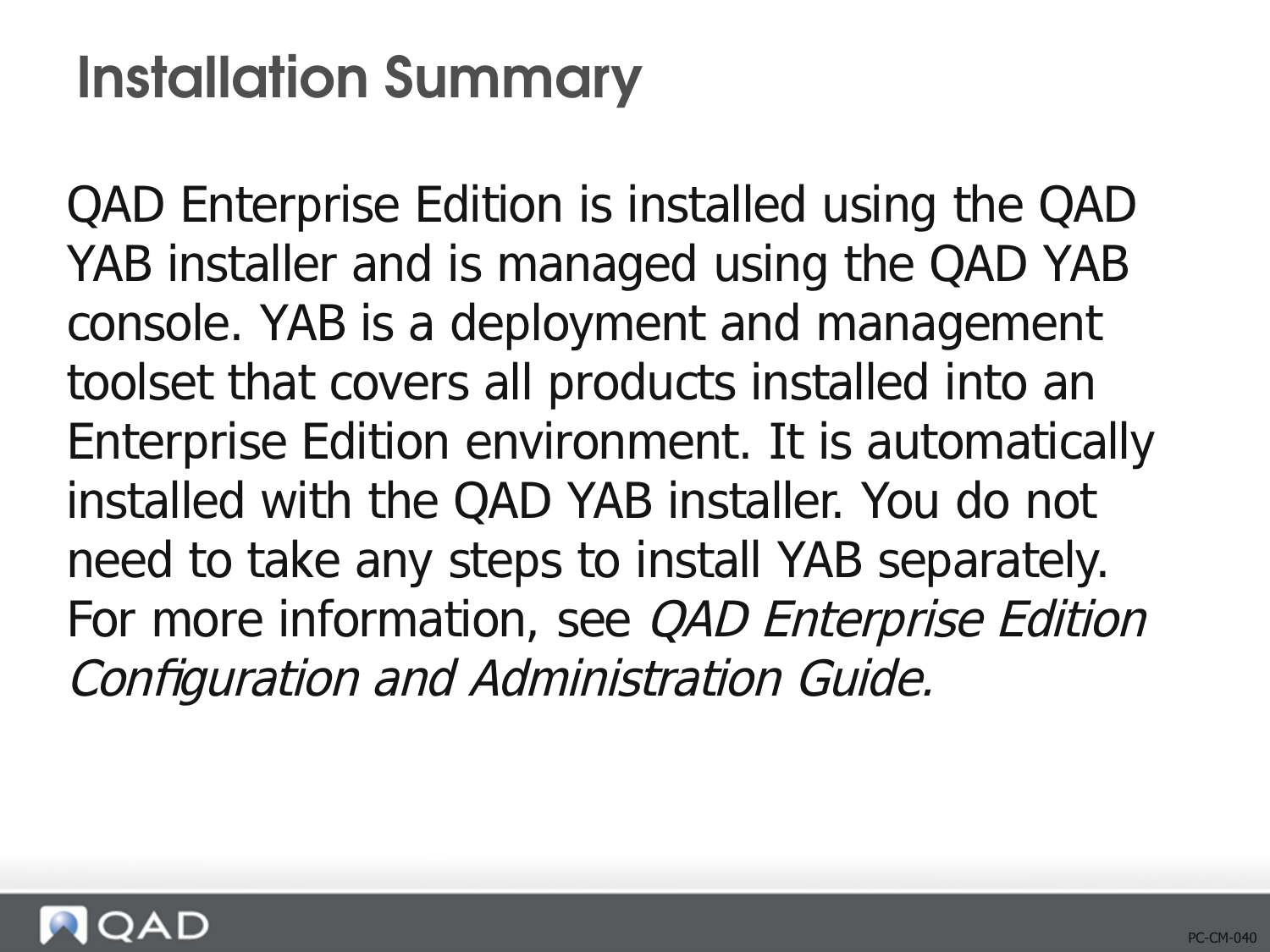

# Installation Summary
QAD Enterprise Edition is installed using the QAD YAB installer and is managed using the QAD YAB console. YAB is a deployment and management toolset that covers all products installed into an Enterprise Edition environment. It is automatically installed with the QAD YAB installer. You do not need to take any steps to install YAB separately. For more information, see QAD Enterprise Edition Configuration and Administration Guide.
PC-CM-040